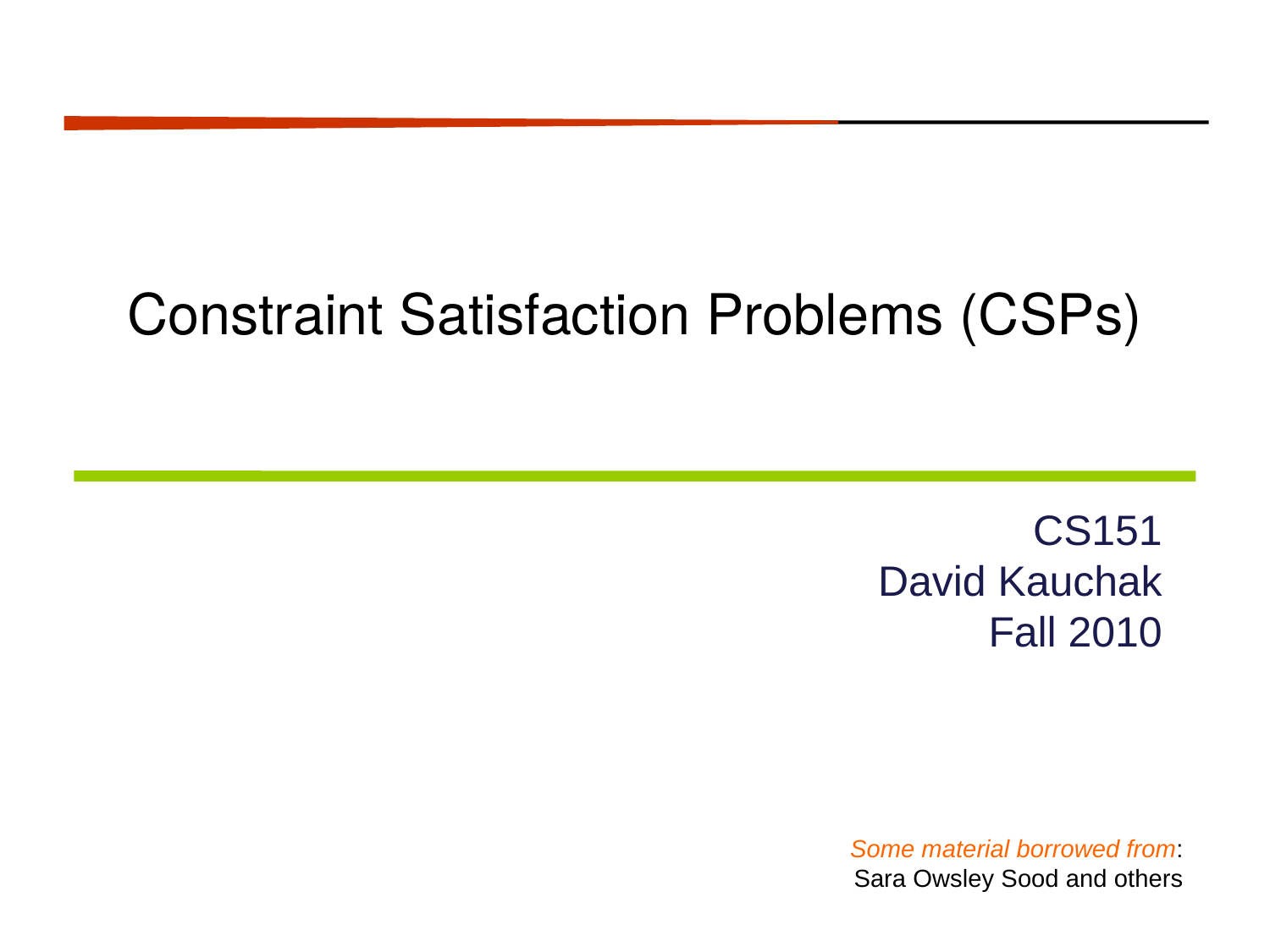

Constraint Satisfaction Problems (CSPs)

CS151
David Kauchak
Fall 2010
Some material borrowed from:
Sara Owsley Sood and others